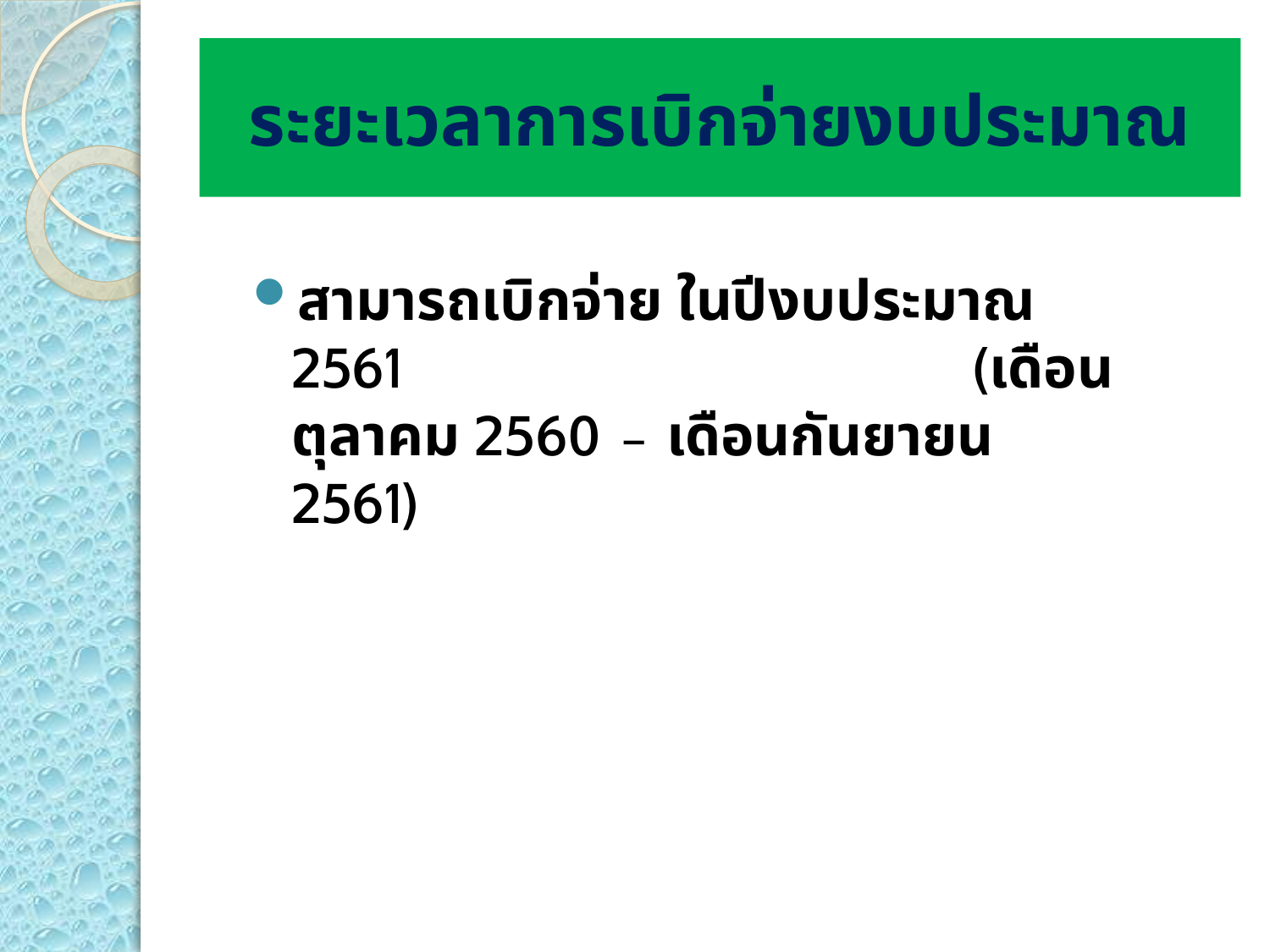

# ระยะเวลาการเบิกจ่ายงบประมาณ
สามารถเบิกจ่าย ในปีงบประมาณ 2561                               (เดือนตุลาคม 2560 – เดือนกันยายน 2561)